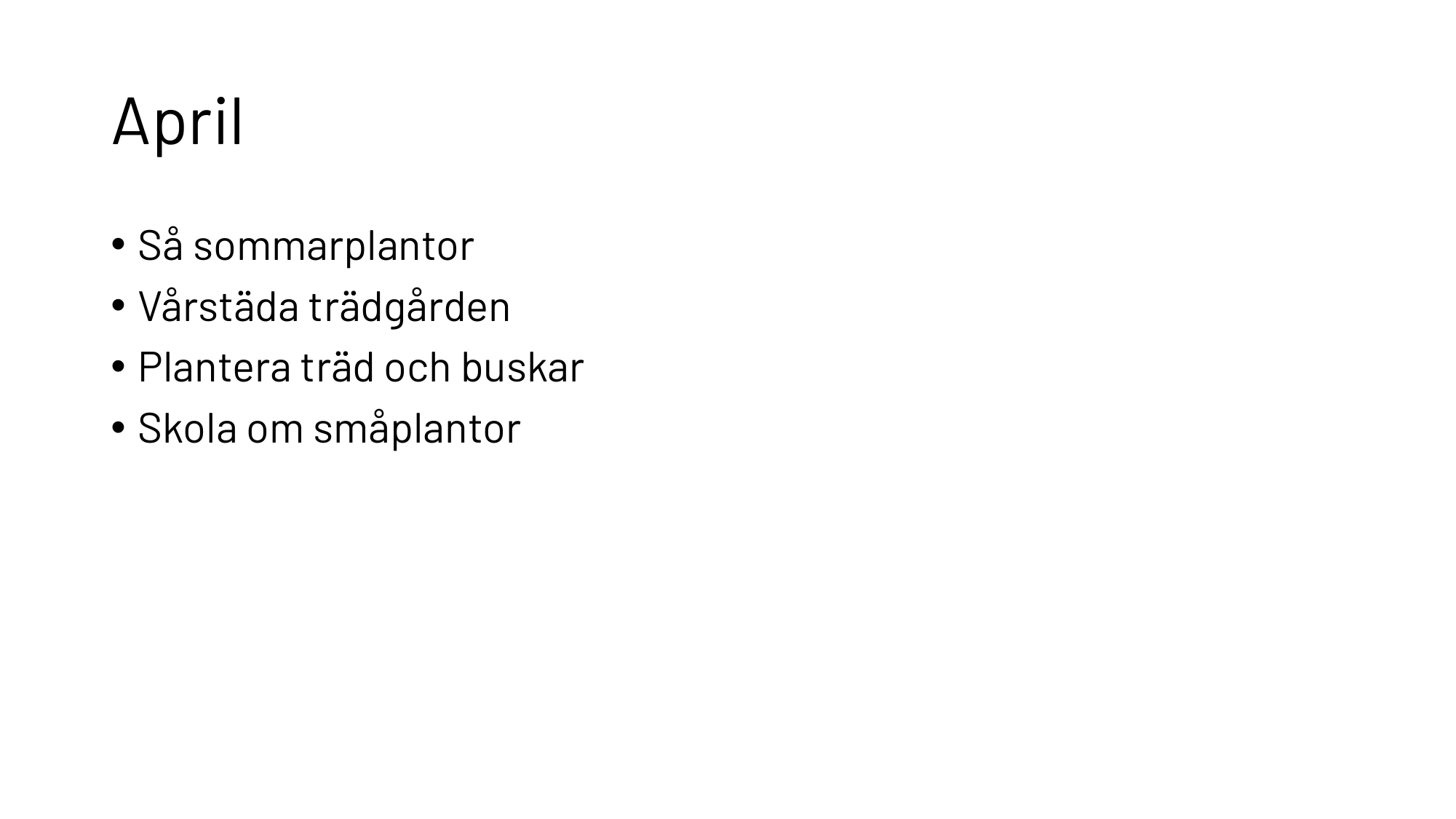

# April
Så sommarplantor
Vårstäda trädgården
Plantera träd och buskar
Skola om småplantor